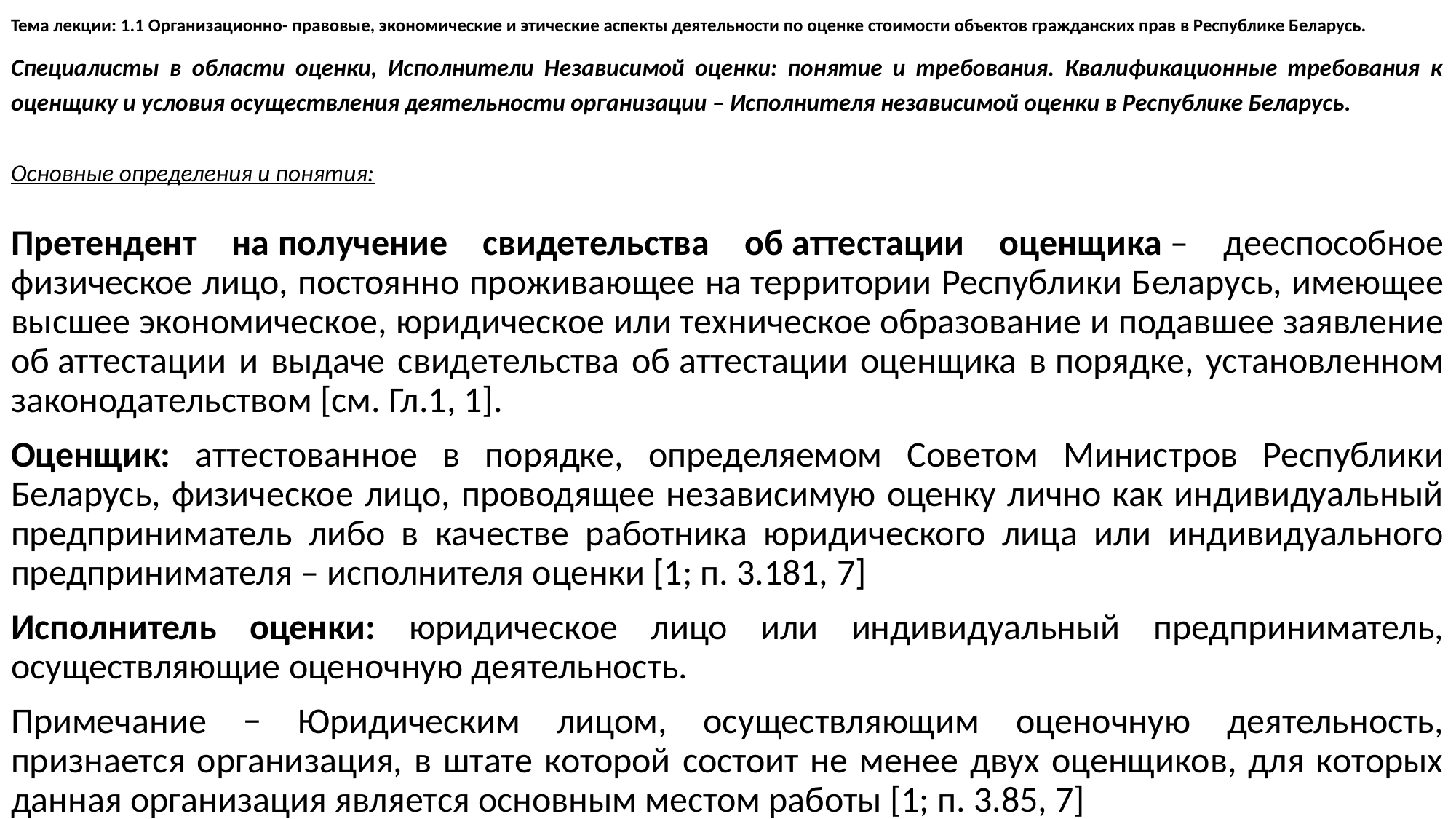

# Тема лекции: 1.1 Организационно- правовые, экономические и этические аспекты деятельности по оценке стоимости объектов гражданских прав в Республике Беларусь.
Специалисты в области оценки, Исполнители Независимой оценки: понятие и требования. Квалификационные требования к оценщику и условия осуществления деятельности организации – Исполнителя независимой оценки в Республике Беларусь.

Основные определения и понятия:

Претендент на получение свидетельства об аттестации оценщика – дееспособное физическое лицо, постоянно проживающее на территории Республики Беларусь, имеющее высшее экономическое, юридическое или техническое образование и подавшее заявление об аттестации и выдаче свидетельства об аттестации оценщика в порядке, установленном законодательством [см. Гл.1, 1].
Оценщик: аттестованное в порядке, определяемом Советом Министров Республики Беларусь, физическое лицо, проводящее независимую оценку лично как индивидуальный предприниматель либо в качестве работника юридического лица или индивидуального предпринимателя – исполнителя оценки [1; п. 3.181, 7]
Исполнитель оценки: юридическое лицо или индивидуальный предприниматель, осуществляющие оценочную деятельность.
Примечание − Юридическим лицом, осуществляющим оценочную деятельность, признается организация, в штате которой состоит не менее двух оценщиков, для которых данная организация является основным местом работы [1; п. 3.85, 7]